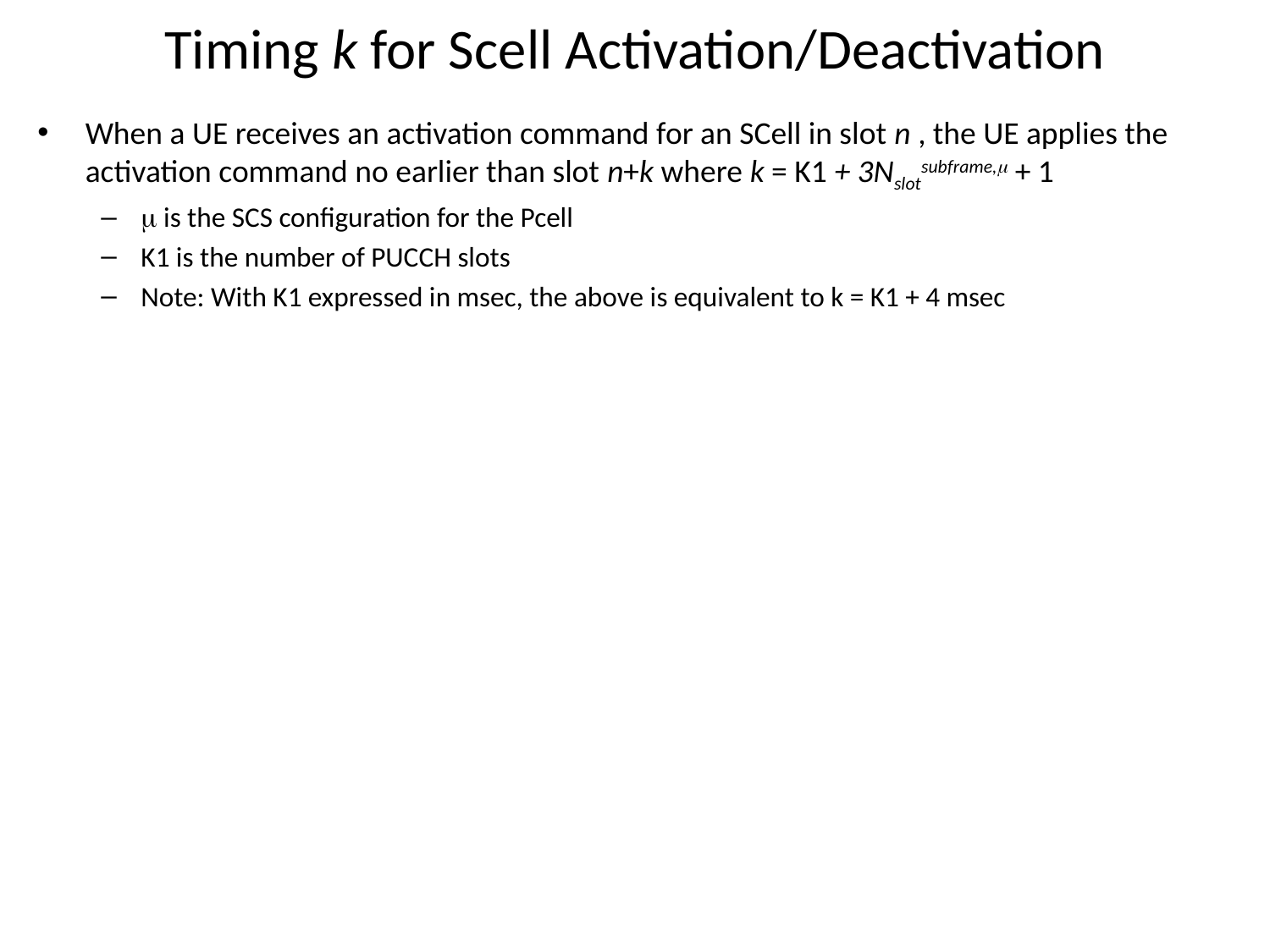

# Timing k for Scell Activation/Deactivation
When a UE receives an activation command for an SCell in slot n , the UE applies the activation command no earlier than slot n+k where k = K1 + 3Nslotsubframe,μ + 1
μ is the SCS configuration for the Pcell
K1 is the number of PUCCH slots
Note: With K1 expressed in msec, the above is equivalent to k = K1 + 4 msec